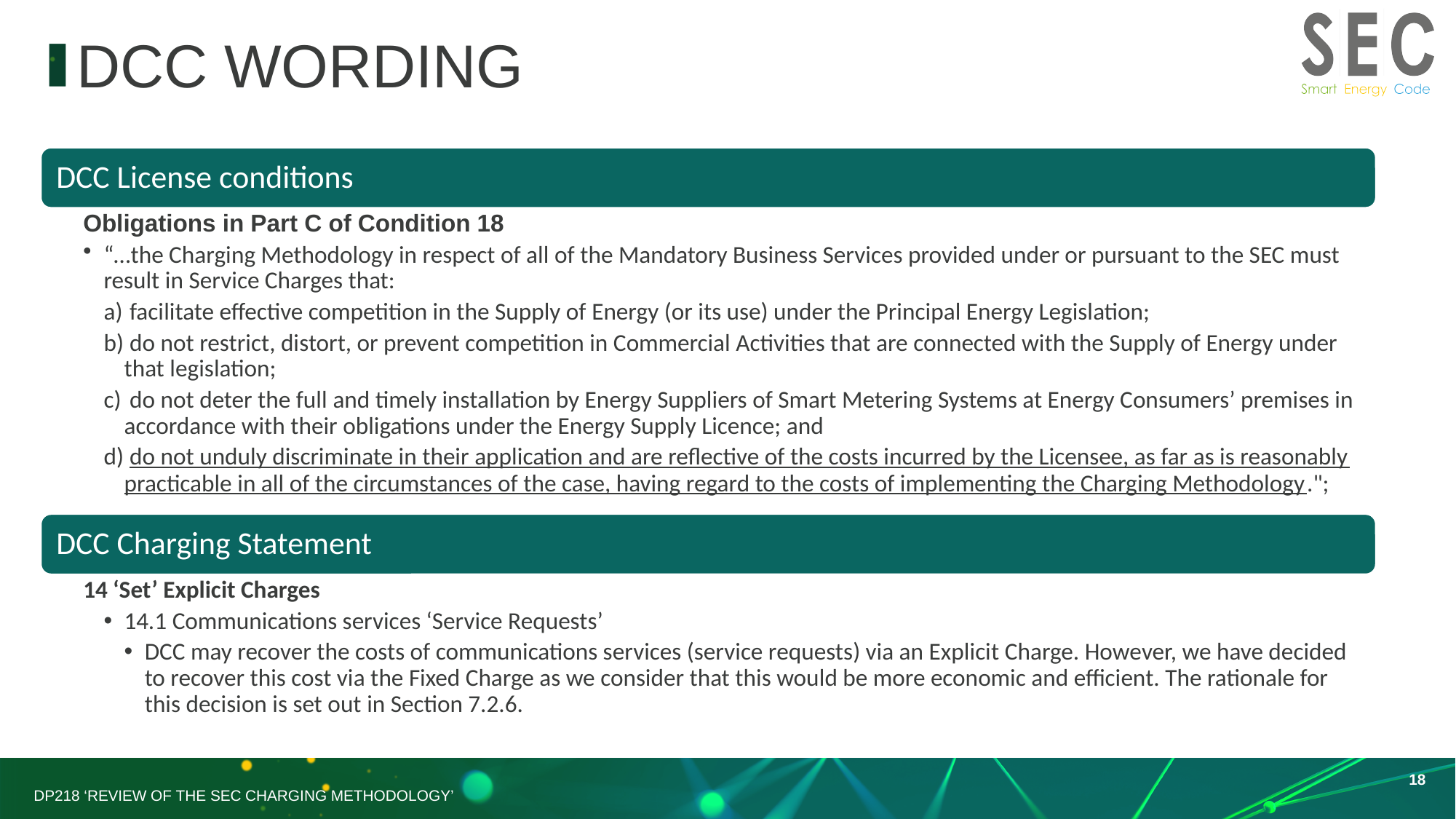

# DCC wording
DCC License conditions
Obligations in Part C of Condition 18
“…the Charging Methodology in respect of all of the Mandatory Business Services provided under or pursuant to the SEC must result in Service Charges that:
 facilitate effective competition in the Supply of Energy (or its use) under the Principal Energy Legislation;
 do not restrict, distort, or prevent competition in Commercial Activities that are connected with the Supply of Energy under that legislation;
 do not deter the full and timely installation by Energy Suppliers of Smart Metering Systems at Energy Consumers’ premises in accordance with their obligations under the Energy Supply Licence; and
 do not unduly discriminate in their application and are reflective of the costs incurred by the Licensee, as far as is reasonably practicable in all of the circumstances of the case, having regard to the costs of implementing the Charging Methodology.";
DCC Charging Statement
14 ‘Set’ Explicit Charges
14.1 Communications services ‘Service Requests’
DCC may recover the costs of communications services (service requests) via an Explicit Charge. However, we have decided to recover this cost via the Fixed Charge as we consider that this would be more economic and efficient. The rationale for this decision is set out in Section 7.2.6.
18
DP218 ‘Review of the SEC Charging Methodology’